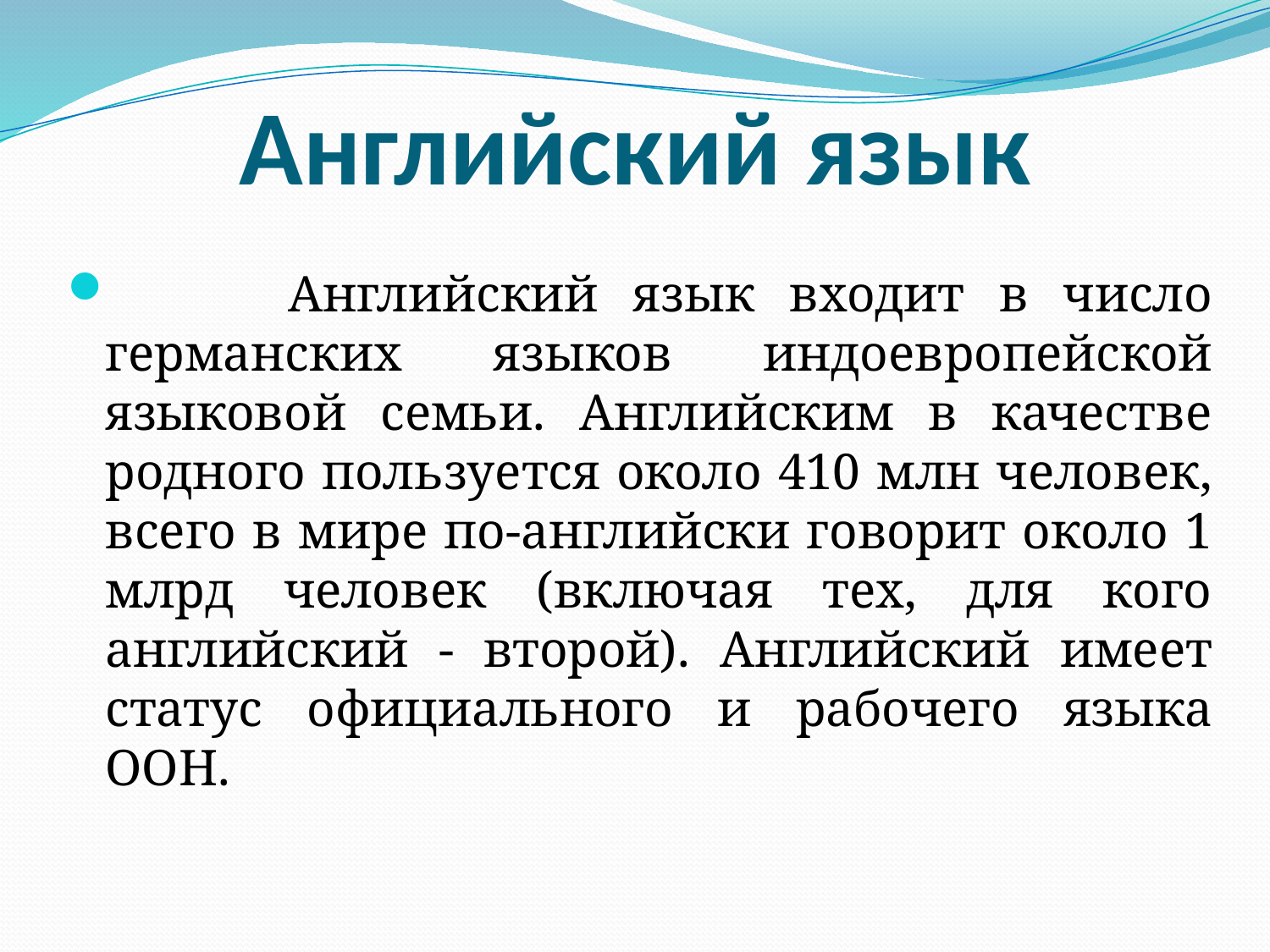

# Английский язык
     Английский язык входит в число германских языков индоевропейской языковой семьи. Английским в качестве родного пользуется около 410 млн человек, всего в мире по-английски говорит около 1 млрд человек (включая тех, для кого английский - второй). Английский имеет статус официального и рабочего языка ООН.